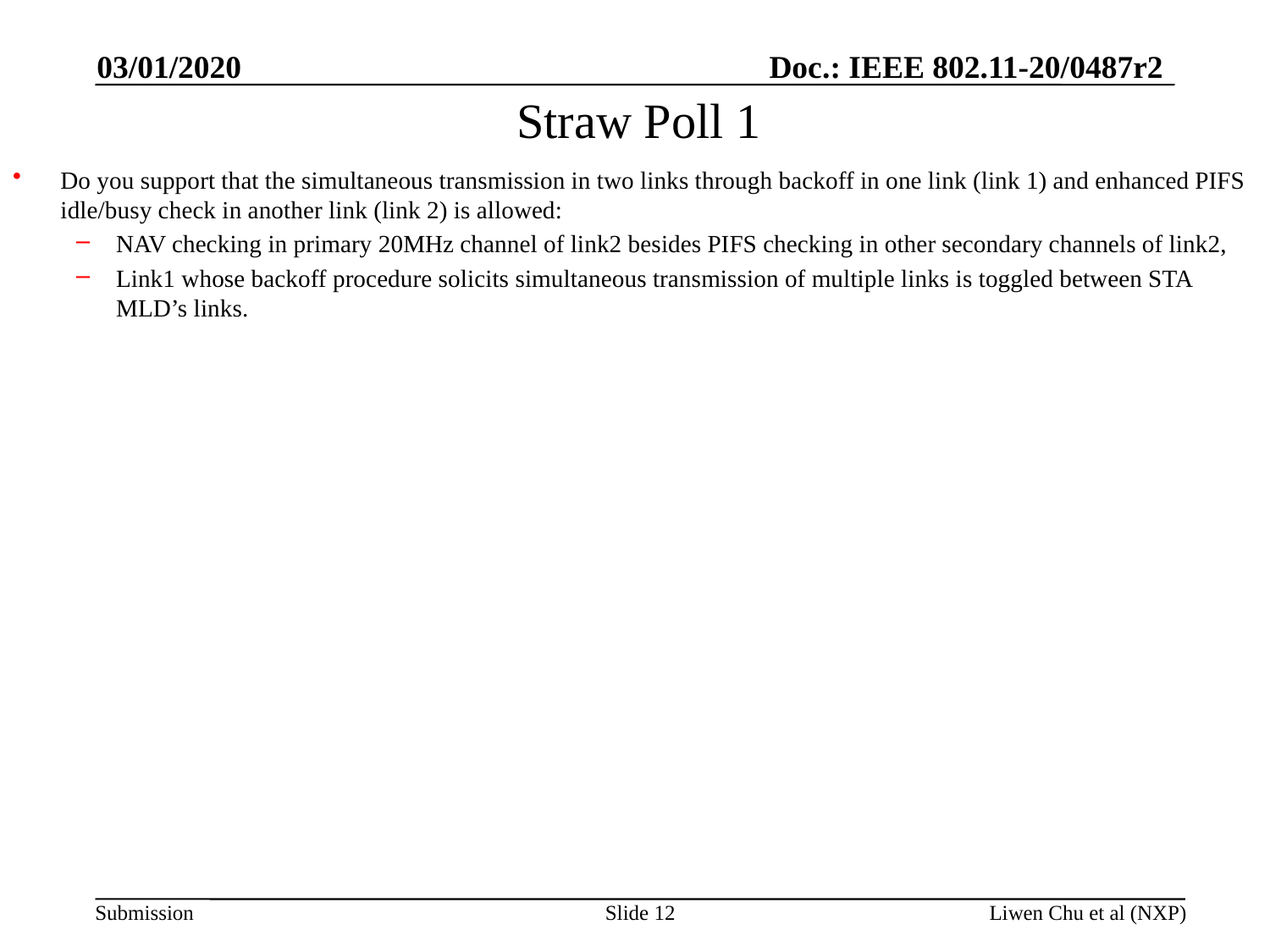

03/01/2020
# Straw Poll 1
Do you support that the simultaneous transmission in two links through backoff in one link (link 1) and enhanced PIFS idle/busy check in another link (link 2) is allowed:
NAV checking in primary 20MHz channel of link2 besides PIFS checking in other secondary channels of link2,
Link1 whose backoff procedure solicits simultaneous transmission of multiple links is toggled between STA MLD’s links.

Slide 12
Liwen Chu et al (NXP)